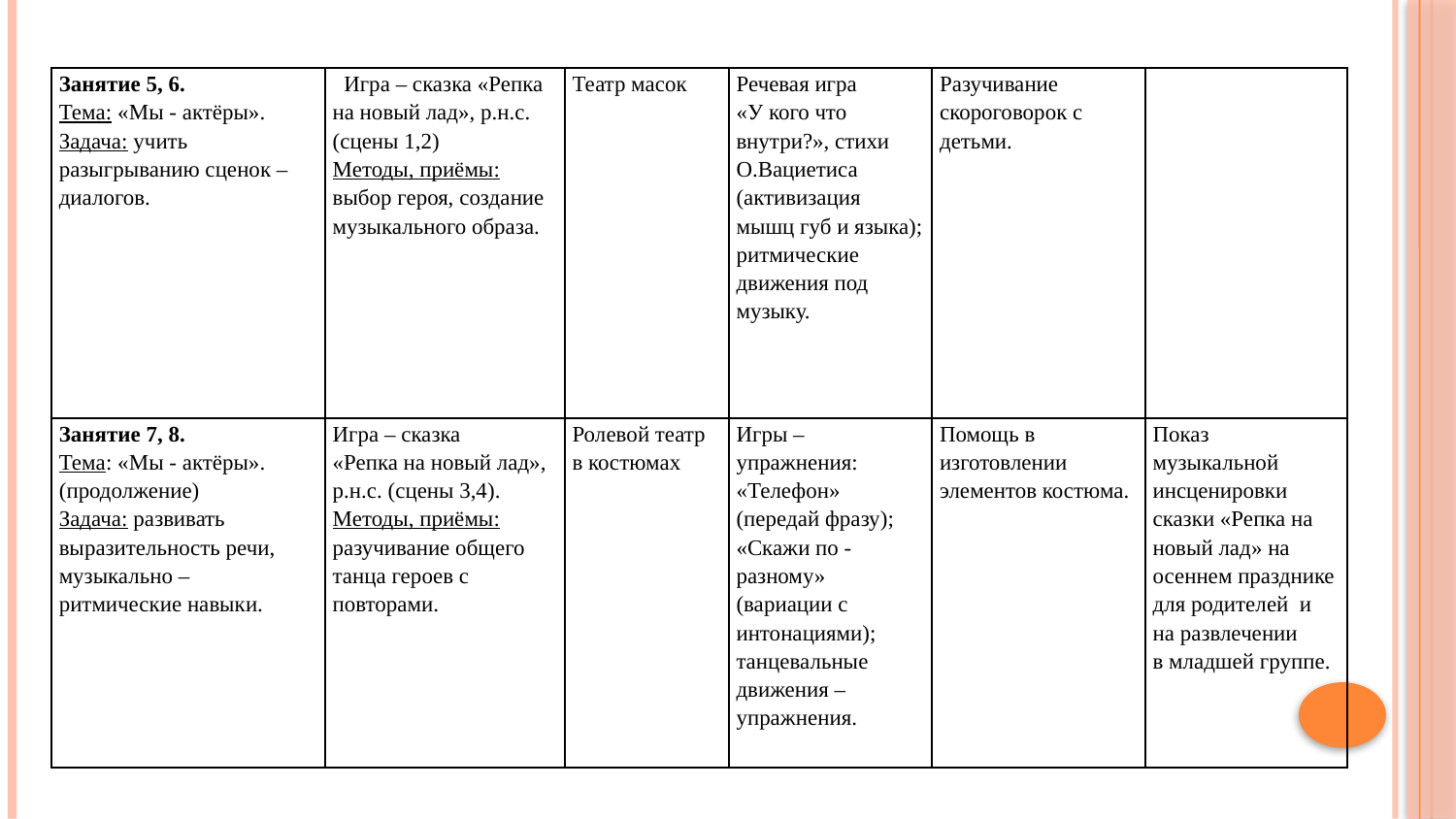

| Занятие 5, 6. Тема: «Мы - актёры». Задача: учить разыгрыванию сценок – диалогов. | Игра – сказка «Репка на новый лад», р.н.с. (сцены 1,2) Методы, приёмы: выбор героя, создание музыкального образа. | Театр масок | Речевая игра «У кого что внутри?», стихи О.Вациетиса (активизация мышц губ и языка); ритмические движения под музыку. | Разучивание скороговорок с детьми. |  |
| --- | --- | --- | --- | --- | --- |
| Занятие 7, 8. Тема: «Мы - актёры». (продолжение) Задача: развивать выразительность речи, музыкально – ритмические навыки. | Игра – сказка «Репка на новый лад», р.н.с. (сцены 3,4). Методы, приёмы: разучивание общего танца героев с повторами. | Ролевой театр в костюмах | Игры – упражнения: «Телефон» (передай фразу); «Скажи по - разному» (вариации с интонациями); танцевальные движения – упражнения. | Помощь в изготовлении элементов костюма. | Показ музыкальной инсценировки сказки «Репка на новый лад» на осеннем празднике для родителей и на развлечении в младшей группе. |